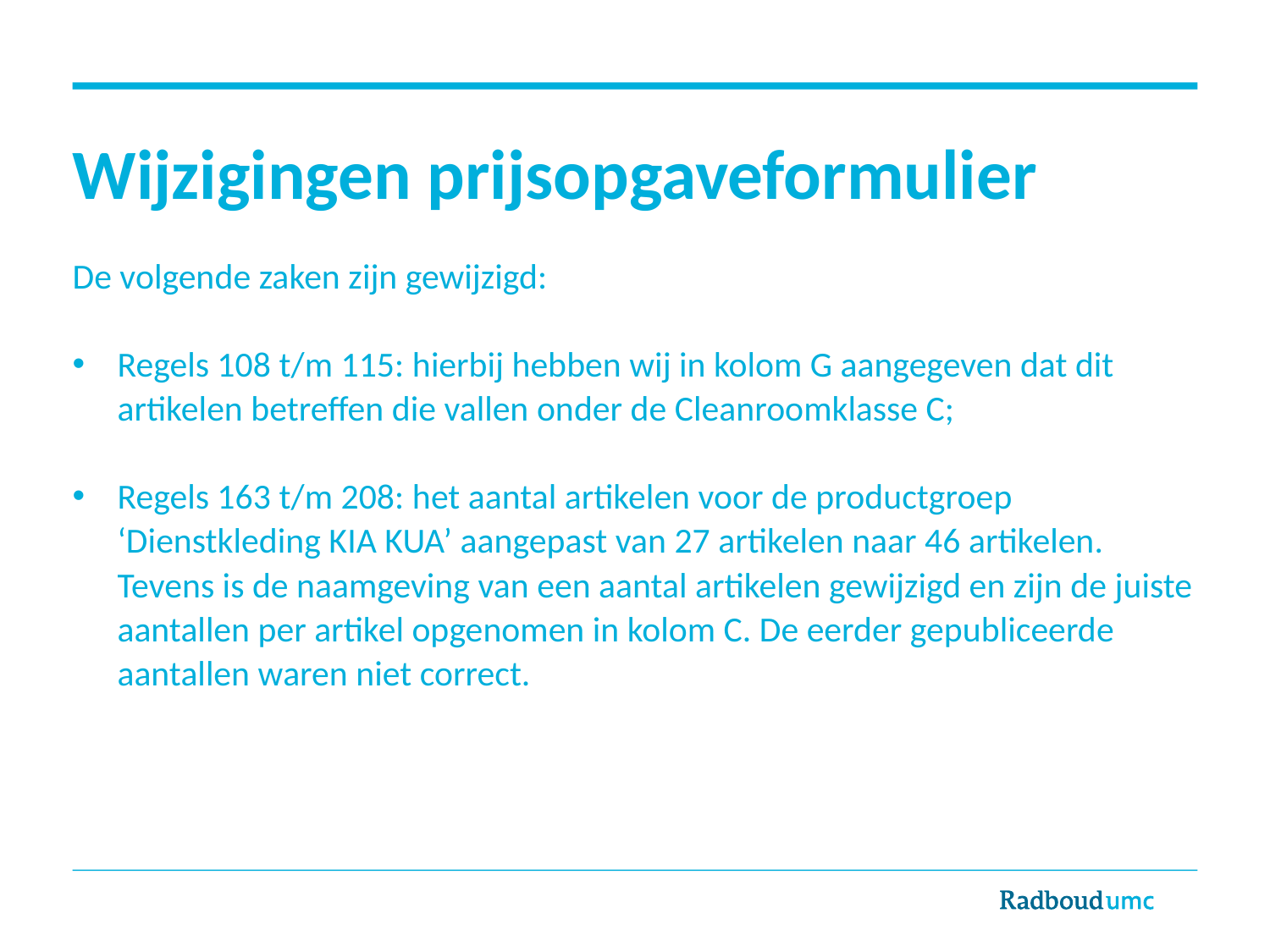

# Wijzigingen prijsopgaveformulier
De volgende zaken zijn gewijzigd:

Regels 108 t/m 115: hierbij hebben wij in kolom G aangegeven dat dit artikelen betreffen die vallen onder de Cleanroomklasse C;

Regels 163 t/m 208: het aantal artikelen voor de productgroep ‘Dienstkleding KIA KUA’ aangepast van 27 artikelen naar 46 artikelen. Tevens is de naamgeving van een aantal artikelen gewijzigd en zijn de juiste aantallen per artikel opgenomen in kolom C. De eerder gepubliceerde aantallen waren niet correct.